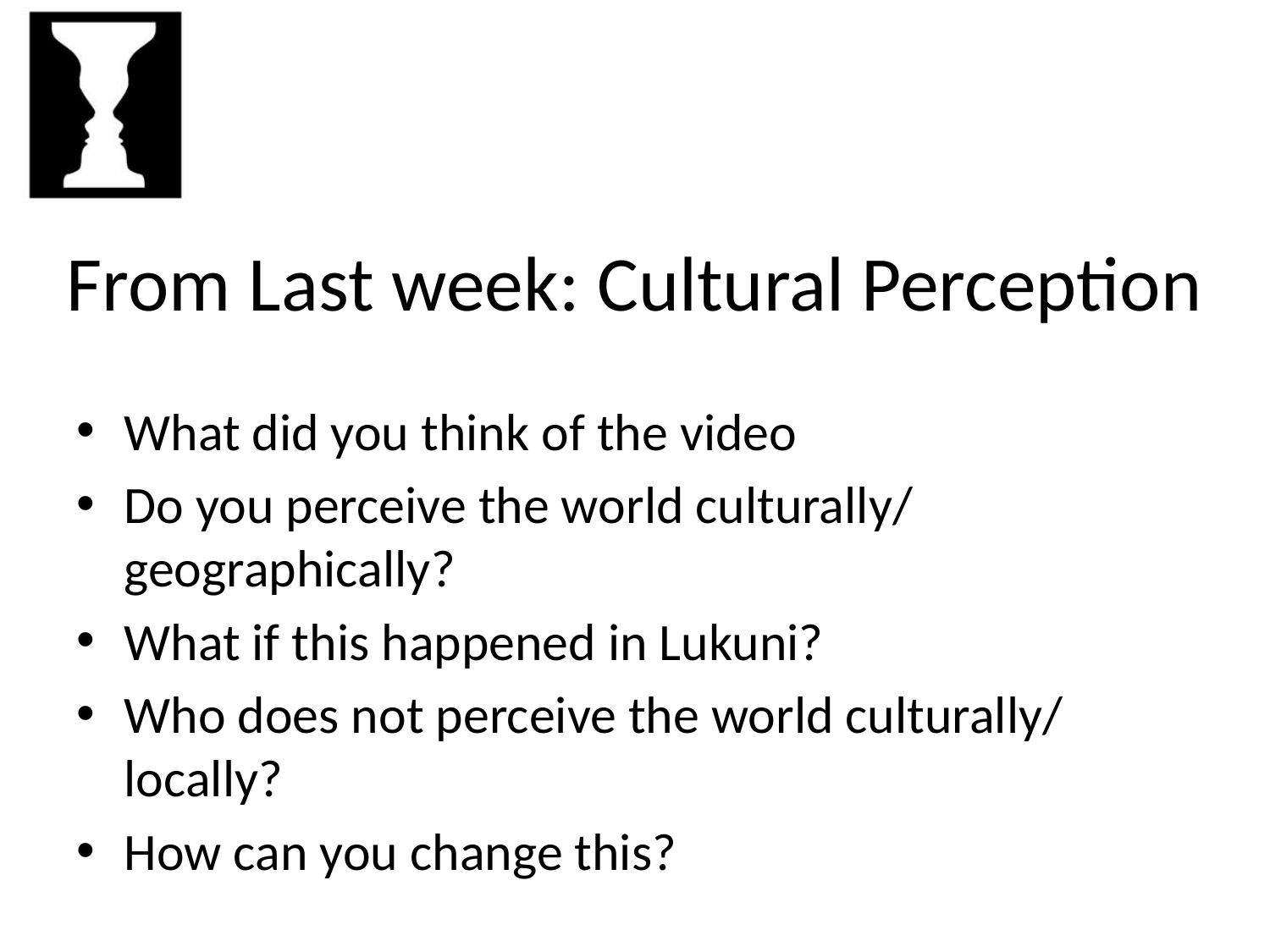

# From Last week: Cultural Perception
What did you think of the video
Do you perceive the world culturally/ geographically?
What if this happened in Lukuni?
Who does not perceive the world culturally/ locally?
How can you change this?